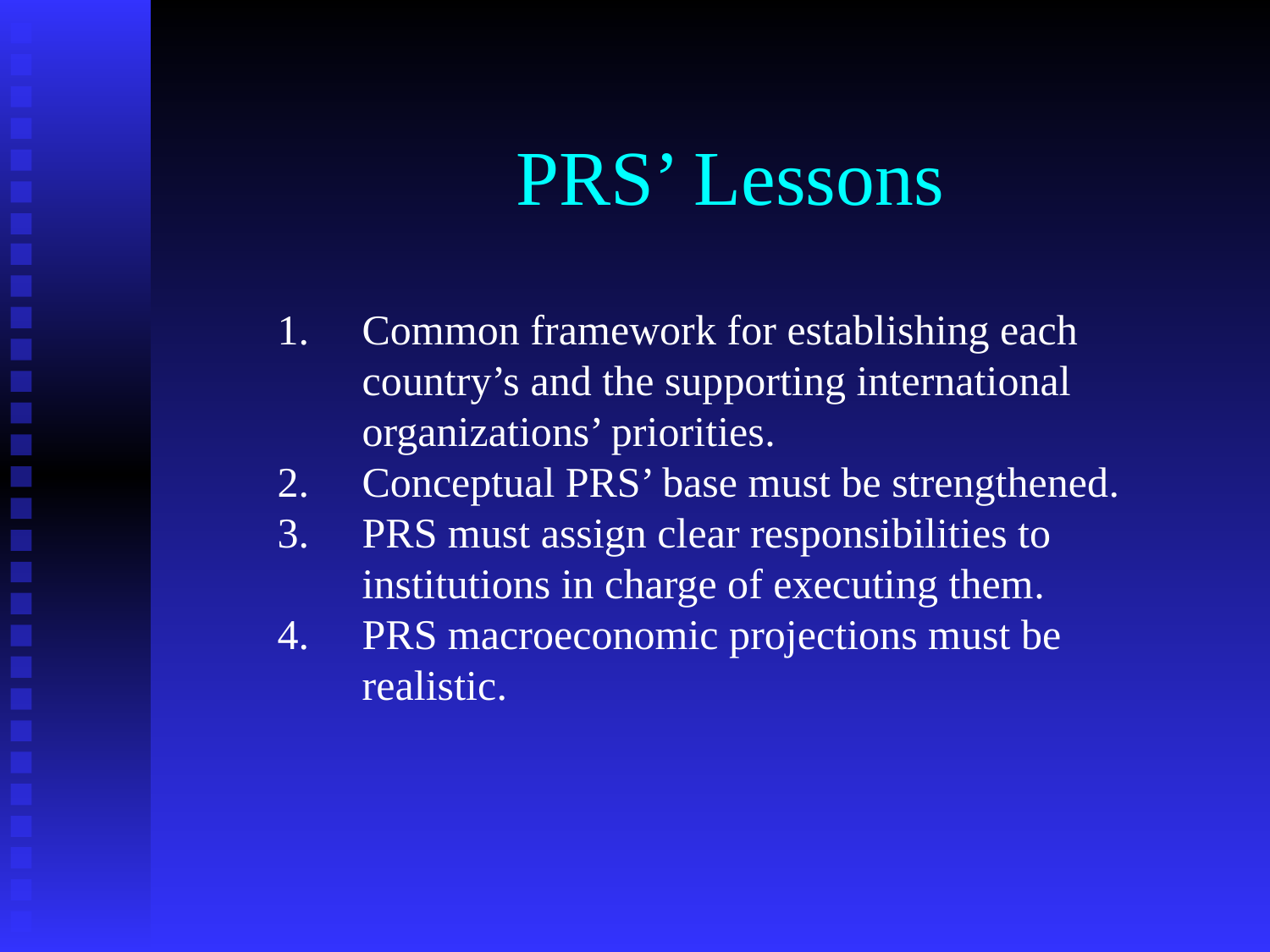

# PRS’ Lessons
Common framework for establishing each country’s and the supporting international organizations’ priorities.
Conceptual PRS’ base must be strengthened.
PRS must assign clear responsibilities to institutions in charge of executing them.
PRS macroeconomic projections must be realistic.